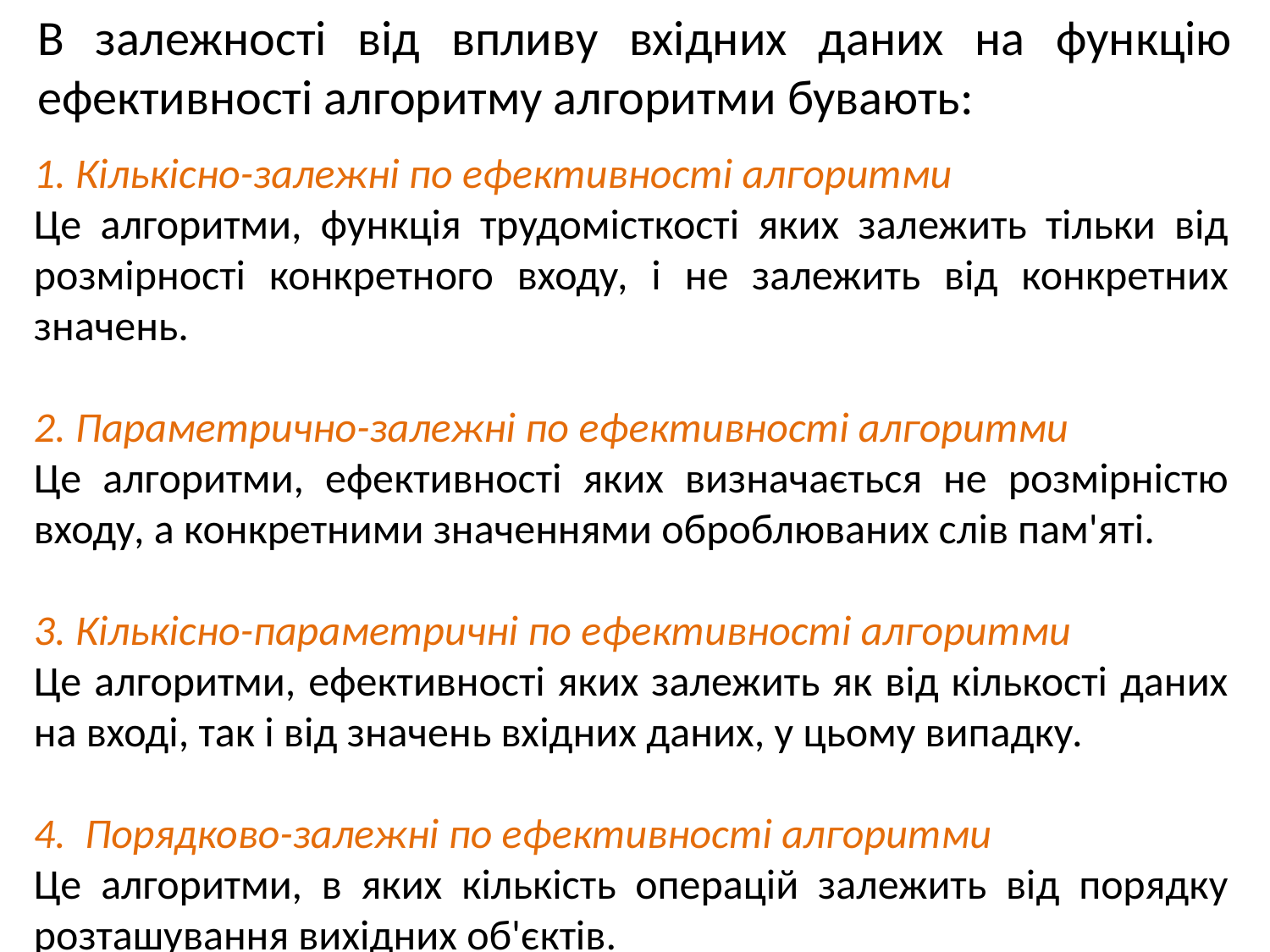

В залежності від впливу вхідних даних на функцію ефективності алгоритму алгоритми бувають:
1. Кількісно-залежні по ефективності алгоритми
Це алгоритми, функція трудомісткості яких залежить тільки від розмірності конкретного входу, і не залежить від конкретних значень.

2. Параметрично-залежні по ефективності алгоритми
Це алгоритми, ефективності яких визначається не розмірністю входу, а конкретними значеннями оброблюваних слів пам'яті.

3. Кількісно-параметричні по ефективності алгоритми
Це алгоритми, ефективності яких залежить як від кількості даних на вході, так і від значень вхідних даних, у цьому випадку.

4.  Порядково-залежні по ефективності алгоритми
Це алгоритми, в яких кількість операцій залежить від порядку розташування вихідних об'єктів.